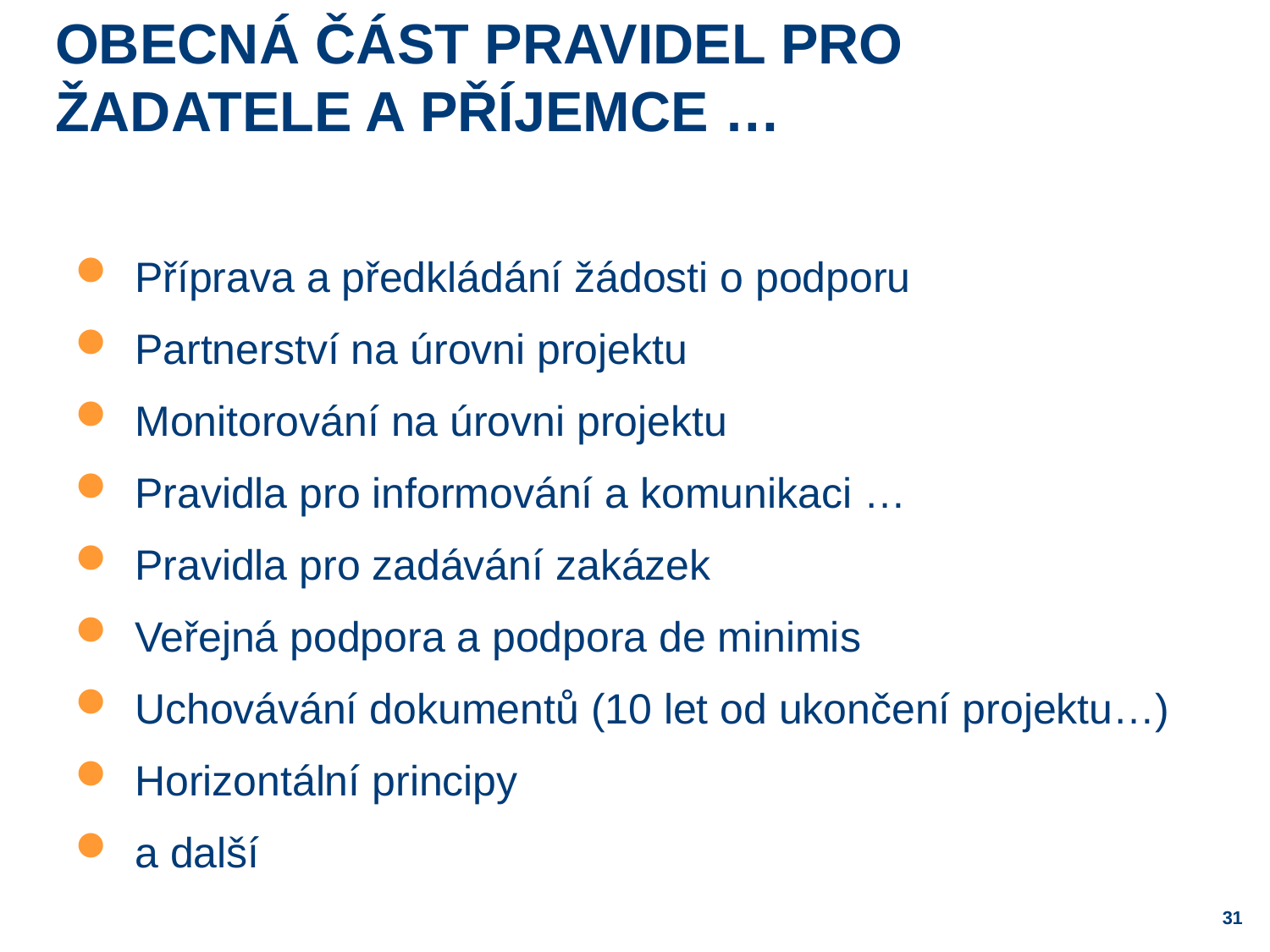

# Obecná část pravidel pro žadatele a příjemce …
Příprava a předkládání žádosti o podporu
Partnerství na úrovni projektu
Monitorování na úrovni projektu
Pravidla pro informování a komunikaci …
Pravidla pro zadávání zakázek
Veřejná podpora a podpora de minimis
Uchovávání dokumentů (10 let od ukončení projektu…)
Horizontální principy
a další
31